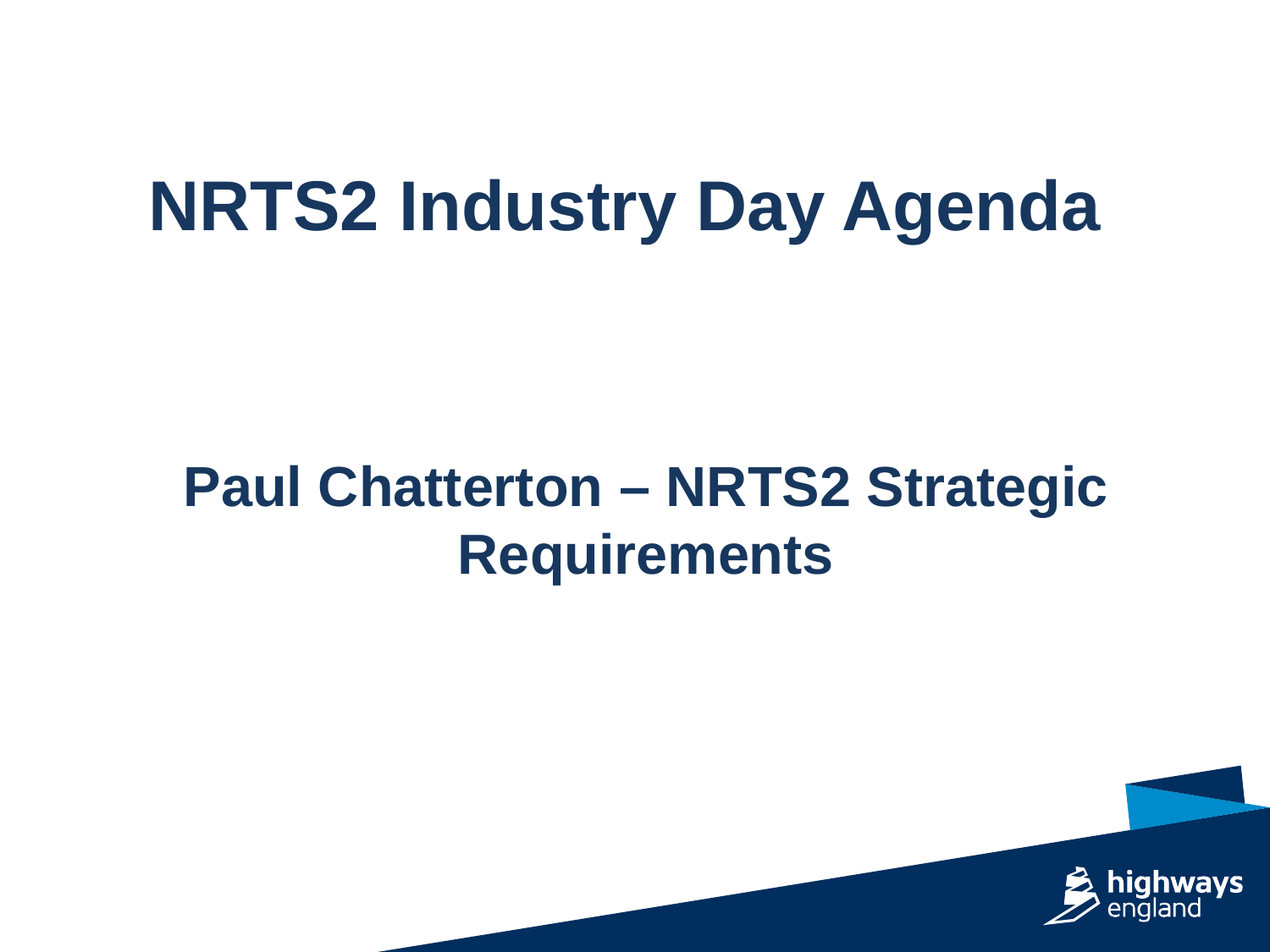

NRTS2 Industry Day Agenda
Paul Chatterton – NRTS2 Strategic Requirements